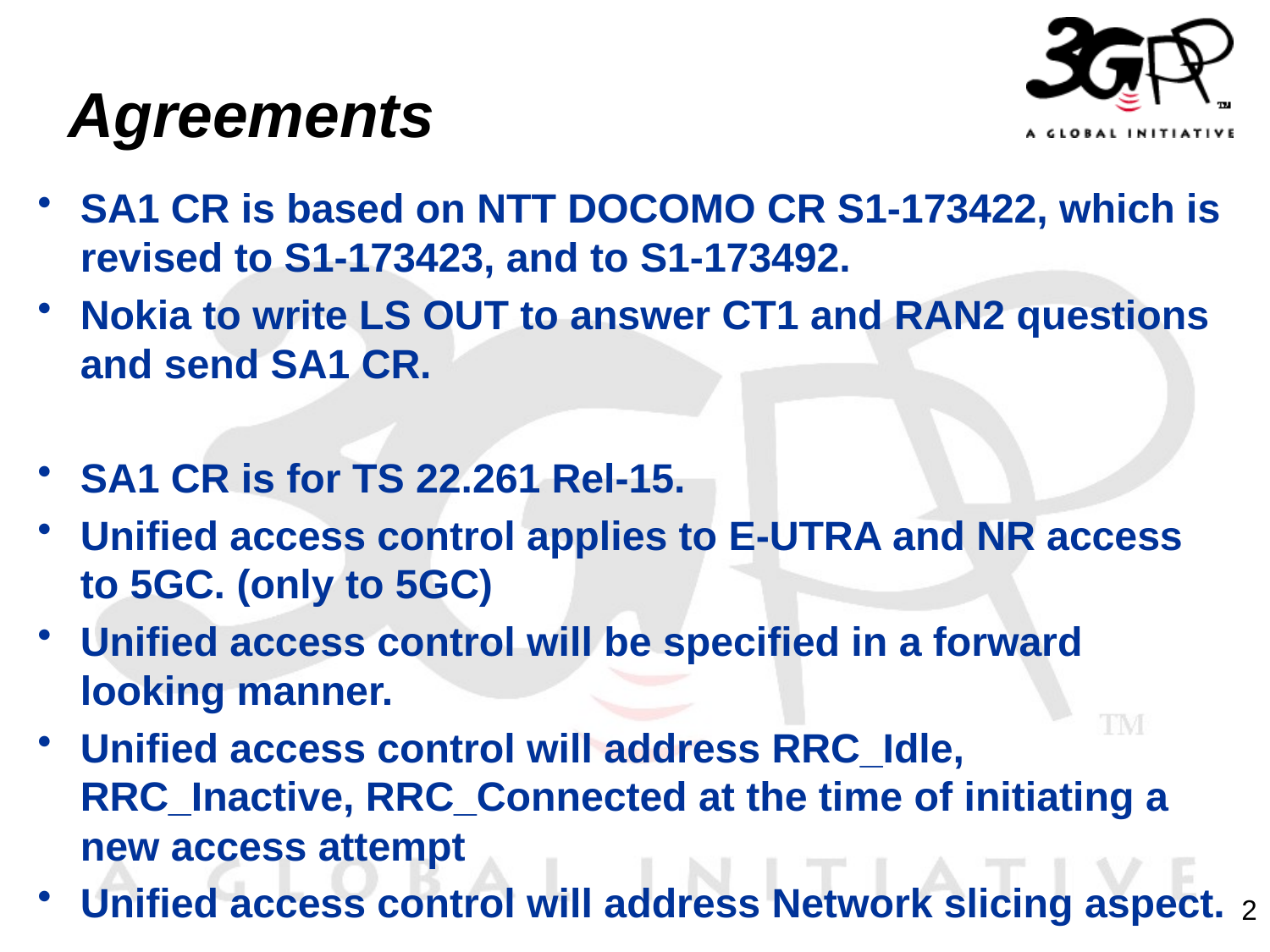

# Agreements
SA1 CR is based on NTT DOCOMO CR S1-173422, which is revised to S1-173423, and to S1-173492.
Nokia to write LS OUT to answer CT1 and RAN2 questions and send SA1 CR.

SA1 CR is for TS 22.261 Rel-15.
Unified access control applies to E-UTRA and NR access to 5GC. (only to 5GC)
Unified access control will be specified in a forward looking manner.
Unified access control will address RRC_Idle, RRC_Inactive, RRC_Connected at the time of initiating a new access attempt
Unified access control will address Network slicing aspect.
2